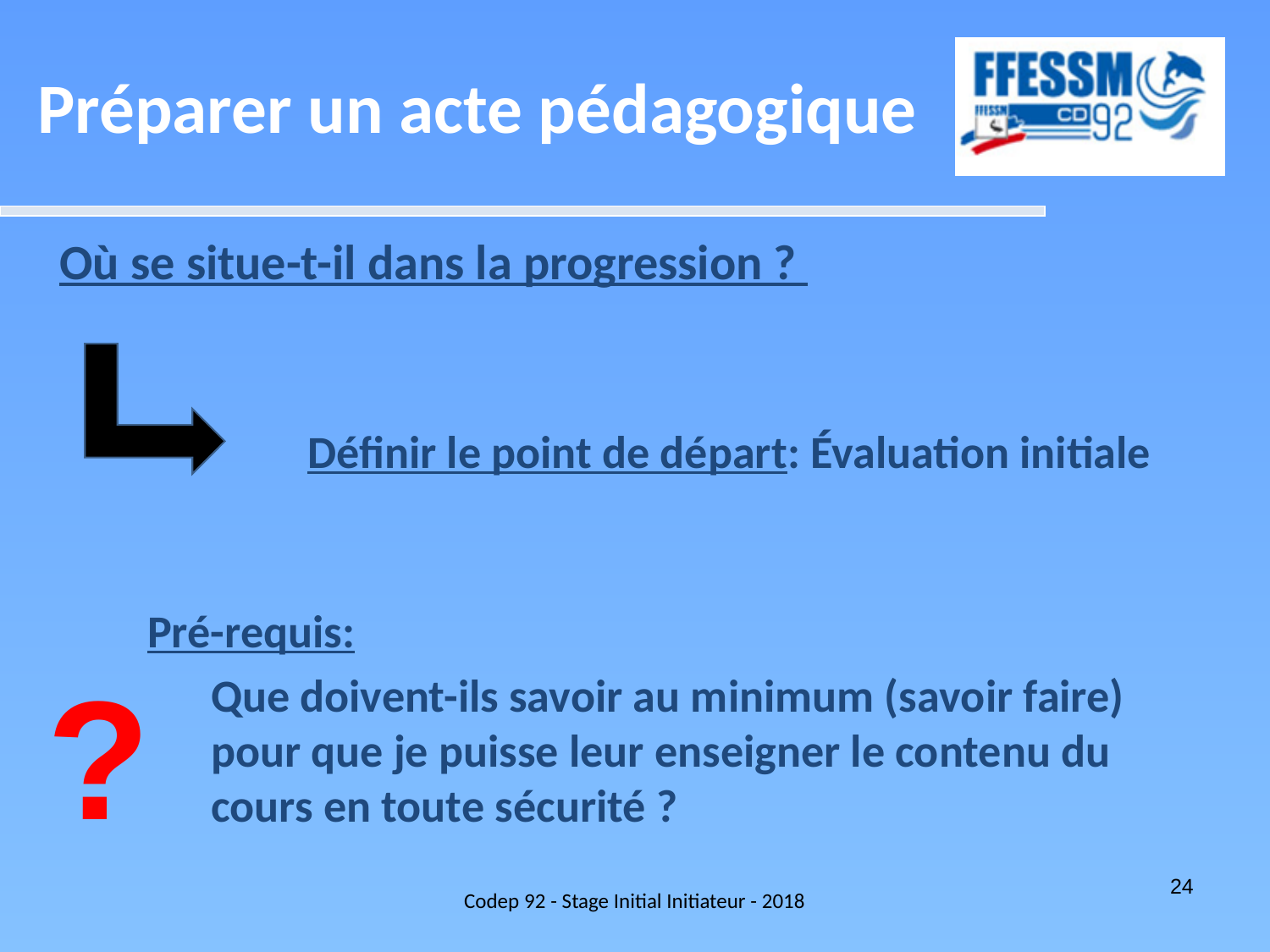

Préparer un acte pédagogique
Où se situe-t-il dans la progression ?

Définir le point de départ: Évaluation initiale
Pré-requis:
Que doivent-ils savoir au minimum (savoir faire) pour que je puisse leur enseigner le contenu du cours en toute sécurité ?
?
Codep 92 - Stage Initial Initiateur - 2018
24